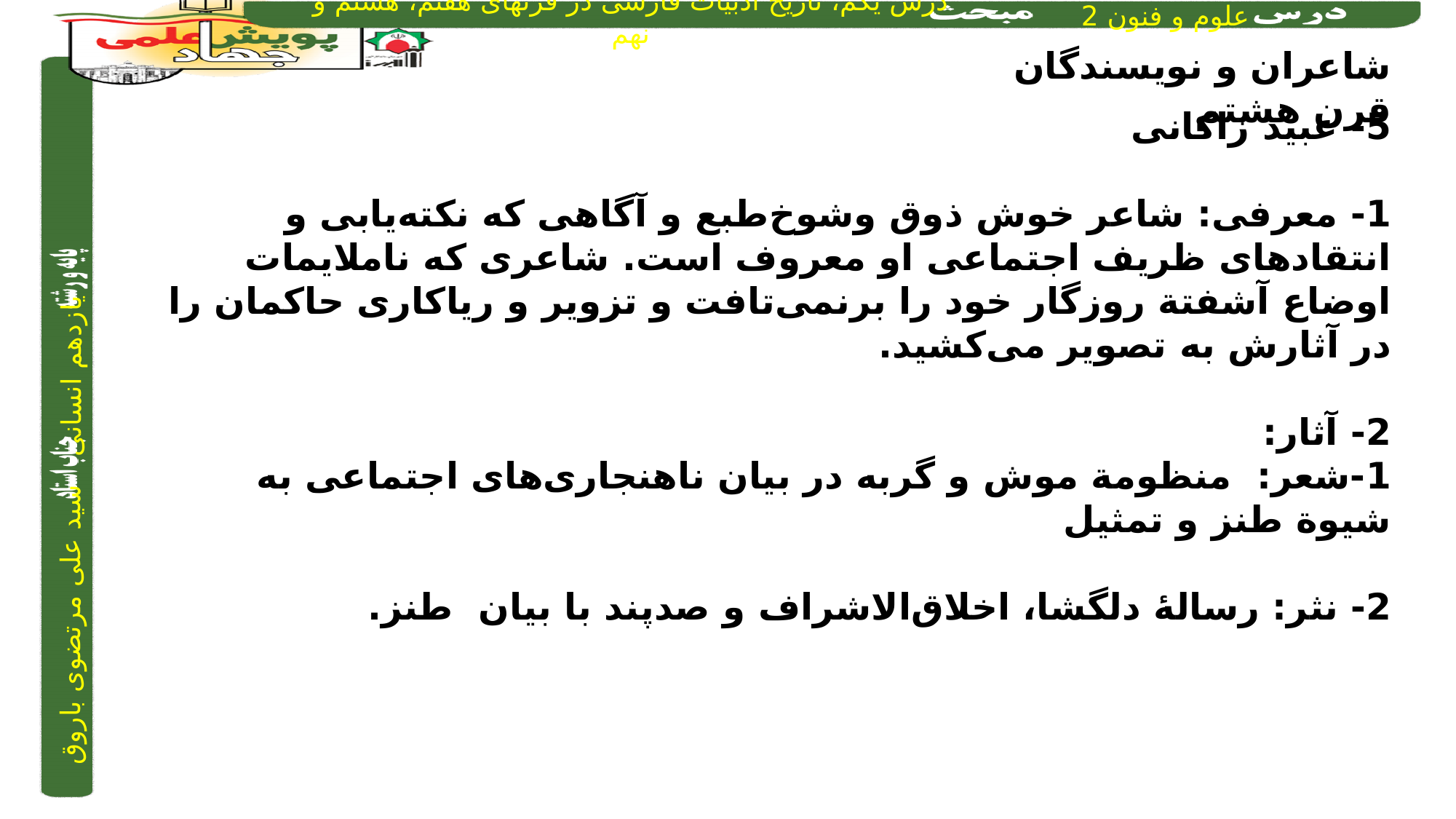

شاعران و نویسندگان قرن هشتم
5- عبید زاکانی

1- معرفی: شاعر خوش ذوق وشوخ‌طبع و آگاهی که نکته‌یابی و انتقادهای ظریف اجتماعی او معروف است. شاعری که ناملایمات اوضاع آشفتة روزگار خود را برنمی‌تافت و تزویر و ریاکاری حاکمان را در آثارش به تصویر می‌کشید.

2- آثار:
1-شعر:  منظومة موش و گربه در بیان ناهنجاری‌های اجتماعی به شیوة طنز و تمثیل

2- نثر: رسالۀ دلگشا، اخلاق‌الاشراف و صدپند با بیان  طنز.